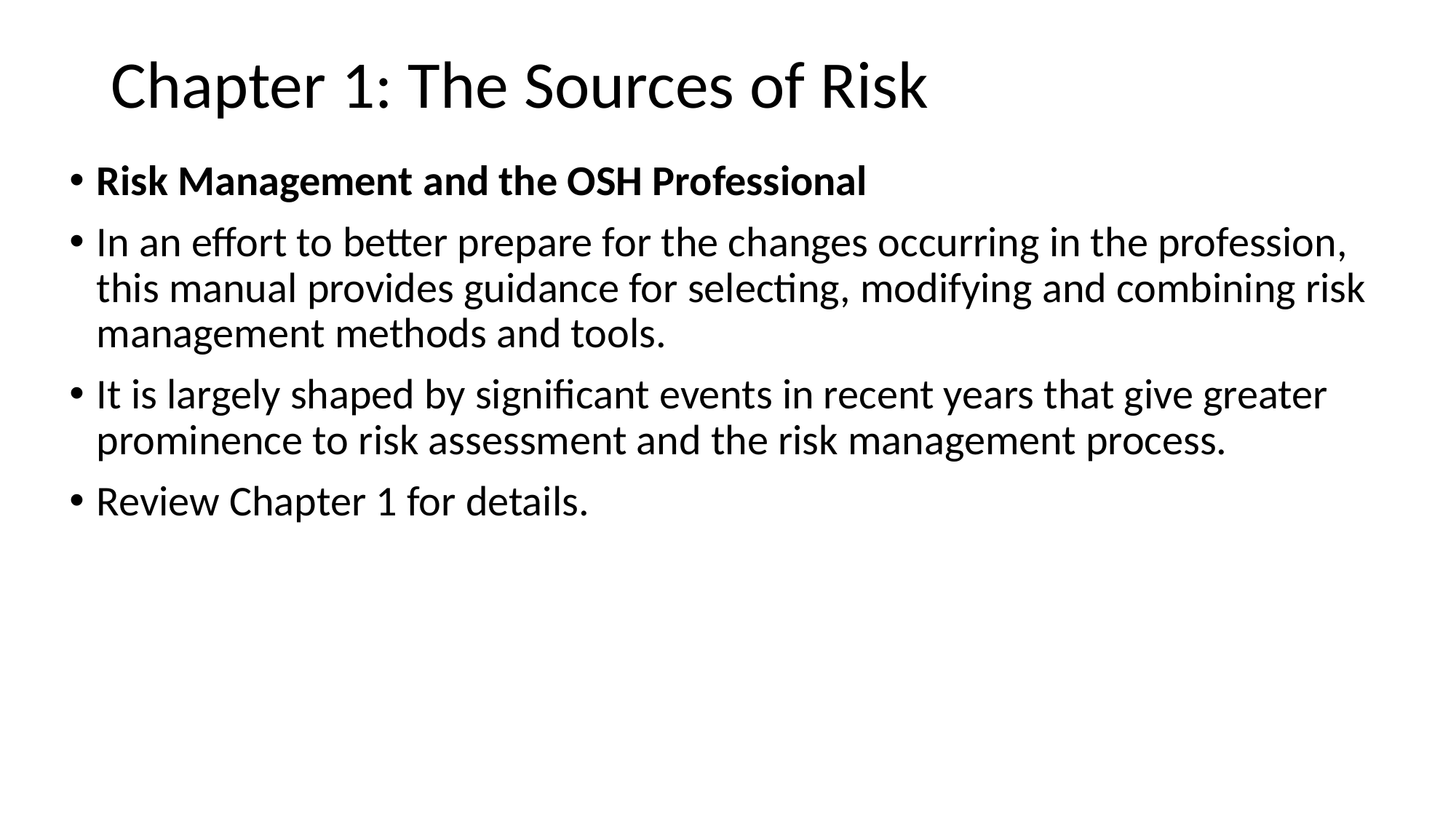

# Chapter 1: The Sources of Risk
Risk Management and the OSH Professional
In an effort to better prepare for the changes occurring in the profession, this manual provides guidance for selecting, modifying and combining risk management methods and tools.
It is largely shaped by significant events in recent years that give greater prominence to risk assessment and the risk management process.
Review Chapter 1 for details.